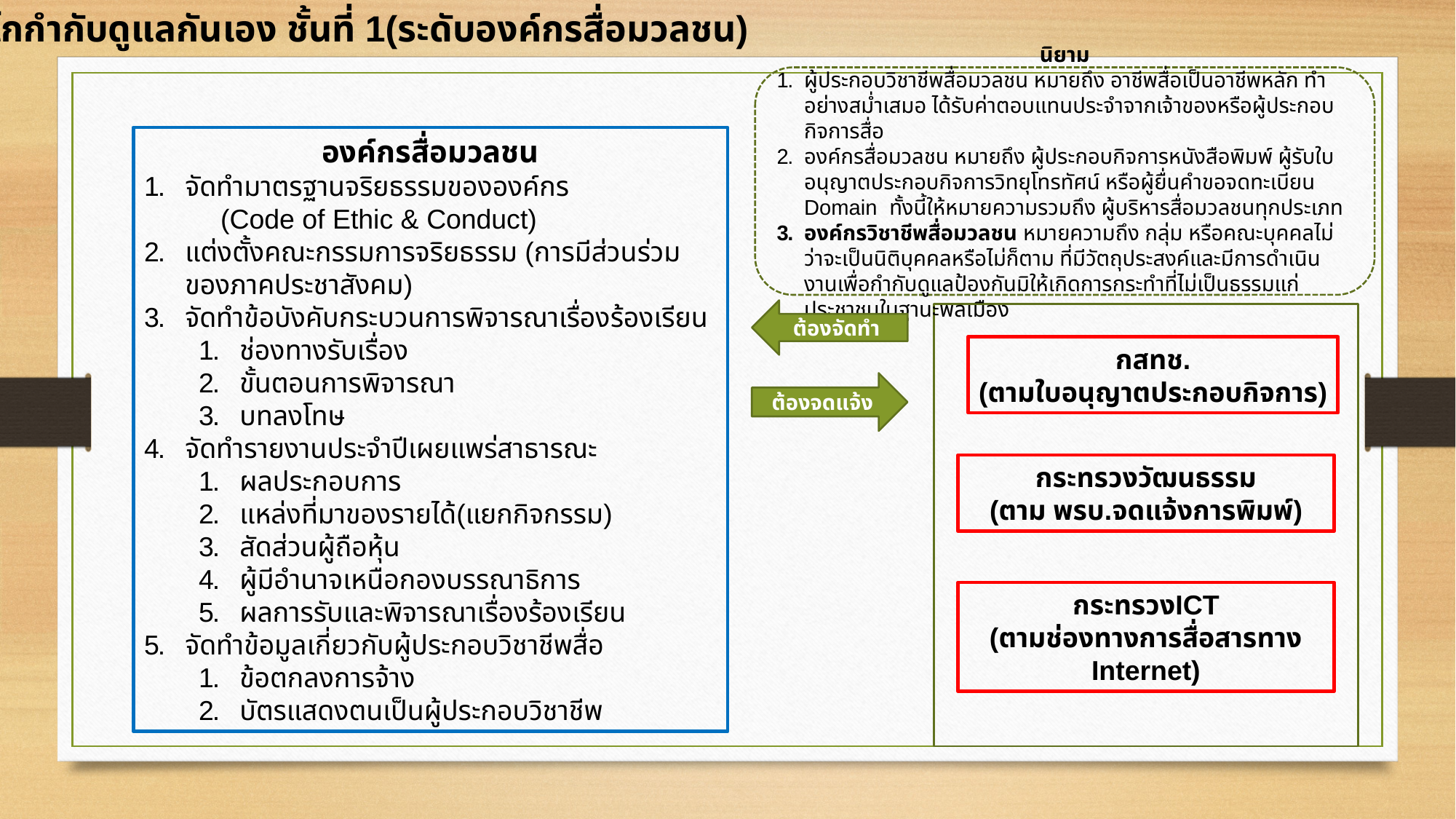

กลไกกำกับดูแลกันเอง ชั้นที่ 1(ระดับองค์กรสื่อมวลชน)
นิยาม
ผู้ประกอบวิชาชีพสื่อมวลชน หมายถึง อาชีพสื่อเป็นอาชีพหลัก ทำอย่างสม่ำเสมอ ได้รับค่าตอบแทนประจำจากเจ้าของหรือผู้ประกอบกิจการสื่อ
องค์กรสื่อมวลชน หมายถึง ผู้ประกอบกิจการหนังสือพิมพ์ ผู้รับใบอนุญาตประกอบกิจการวิทยุโทรทัศน์ หรือผู้ยื่นคำขอจดทะเบียน Domain  ทั้งนี้ให้หมายความรวมถึง ผู้บริหารสื่อมวลชนทุกประเภท
องค์กรวิชาชีพสื่อมวลชน หมายความถึง กลุ่ม หรือคณะบุคคลไม่ว่าจะเป็นนิติบุคคลหรือไม่ก็ตาม ที่มีวัตถุประสงค์และมีการดำเนินงานเพื่อกำกับดูแลป้องกันมิให้เกิดการกระทำที่ไม่เป็นธรรมแก่ประชาชนในฐานะพลเมือง
องค์กรสื่อมวลชน
จัดทำมาตรฐานจริยธรรมขององค์กร                          (Code of Ethic & Conduct)
แต่งตั้งคณะกรรมการจริยธรรม (การมีส่วนร่วมของภาคประชาสังคม)
จัดทำข้อบังคับกระบวนการพิจารณาเรื่องร้องเรียน
ช่องทางรับเรื่อง
ขั้นตอนการพิจารณา
บทลงโทษ
จัดทำรายงานประจำปีเผยแพร่สาธารณะ
ผลประกอบการ
แหล่งที่มาของรายได้(แยกกิจกรรม)
สัดส่วนผู้ถือหุ้น
ผู้มีอำนาจเหนือกองบรรณาธิการ
ผลการรับและพิจารณาเรื่องร้องเรียน
จัดทำข้อมูลเกี่ยวกับผู้ประกอบวิชาชีพสื่อ
ข้อตกลงการจ้าง
บัตรแสดงตนเป็นผู้ประกอบวิชาชีพ
ต้องจัดทำ

กสทช.
(ตามใบอนุญาตประกอบกิจการ)
ต้องจดแจ้ง
กระทรวงวัฒนธรรม
(ตาม พรบ.จดแจ้งการพิมพ์)
กระทรวงICT
(ตามช่องทางการสื่อสารทาง Internet)